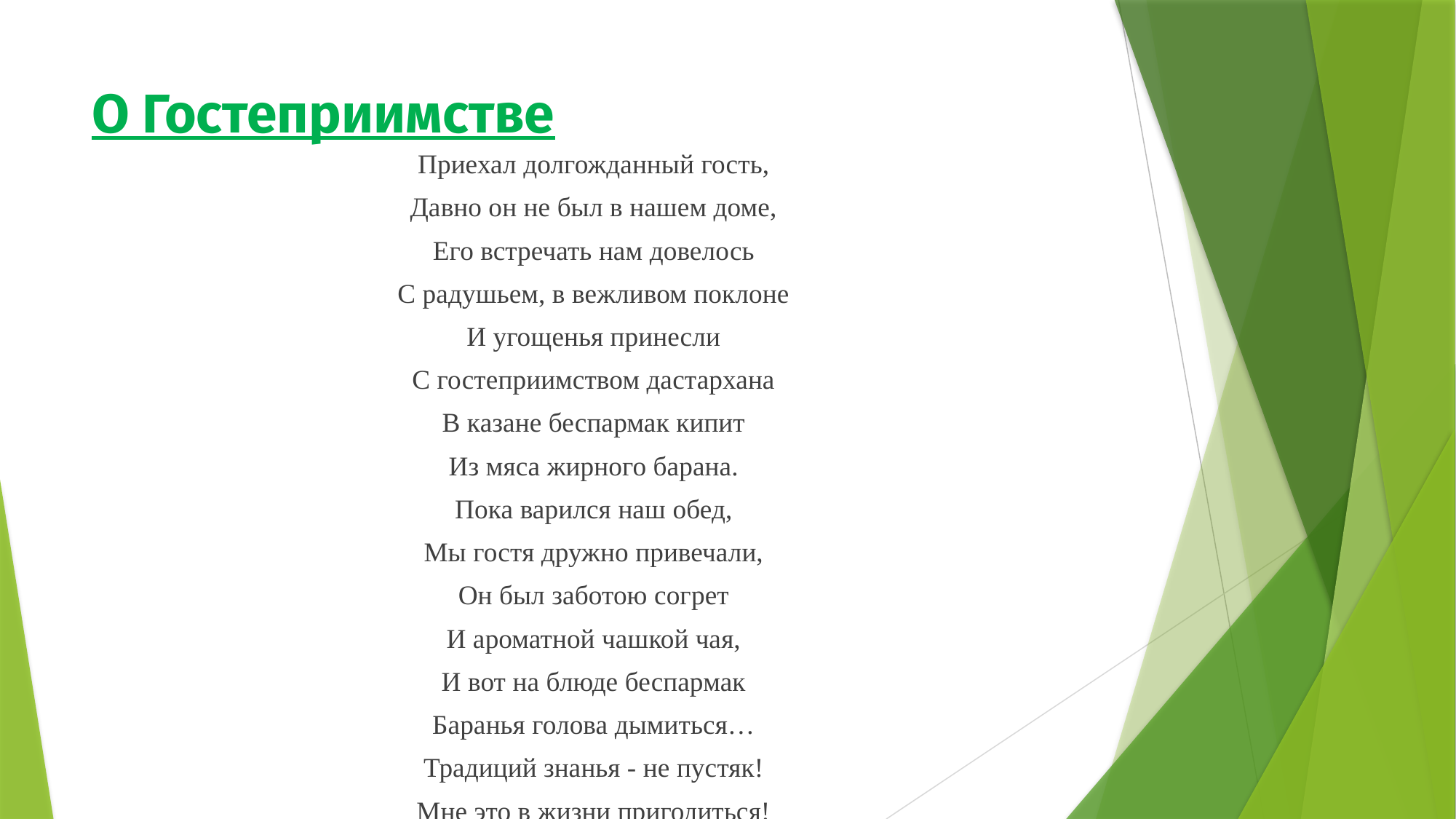

# О Гостеприимстве
Приехал долгожданный гость,
Давно он не был в нашем доме,
Его встречать нам довелось
С радушьем, в вежливом поклоне
И угощенья принесли
С гостеприимством дастархана
В казане беспармак кипит
Из мяса жирного барана.
Пока варился наш обед,
Мы гостя дружно привечали,
Он был заботою согрет
И ароматной чашкой чая,
И вот на блюде беспармак
Баранья голова дымиться…
Традиций знанья - не пустяк!
Мне это в жизни пригодиться!